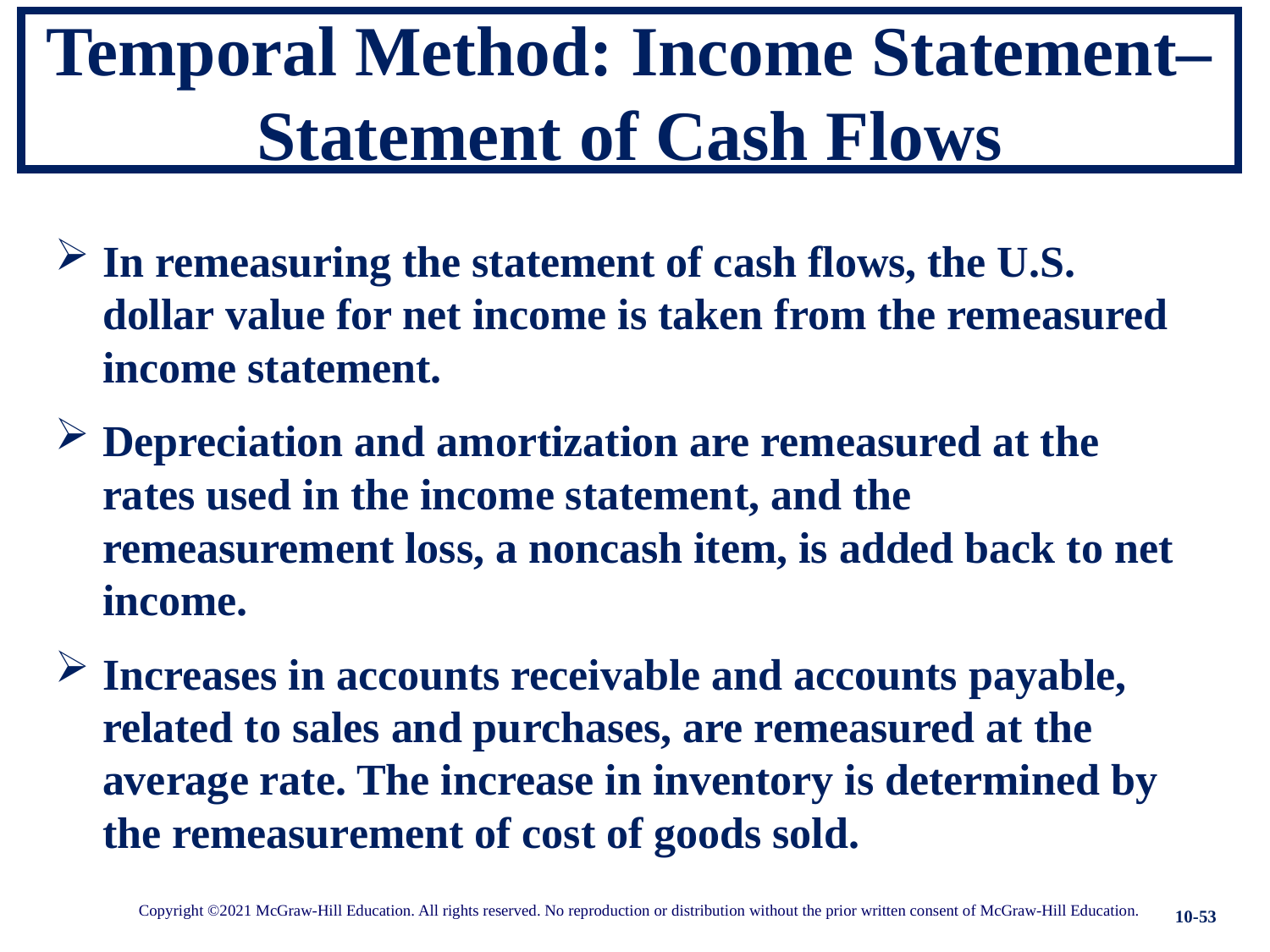

# Temporal Method: Income Statement–Statement of Cash Flows
In remeasuring the statement of cash flows, the U.S. dollar value for net income is taken from the remeasured income statement.
Depreciation and amortization are remeasured at the rates used in the income statement, and the remeasurement loss, a noncash item, is added back to net income.
Increases in accounts receivable and accounts payable, related to sales and purchases, are remeasured at the average rate. The increase in inventory is determined by the remeasurement of cost of goods sold.
10-53
Copyright ©2021 McGraw-Hill Education. All rights reserved. No reproduction or distribution without the prior written consent of McGraw-Hill Education.